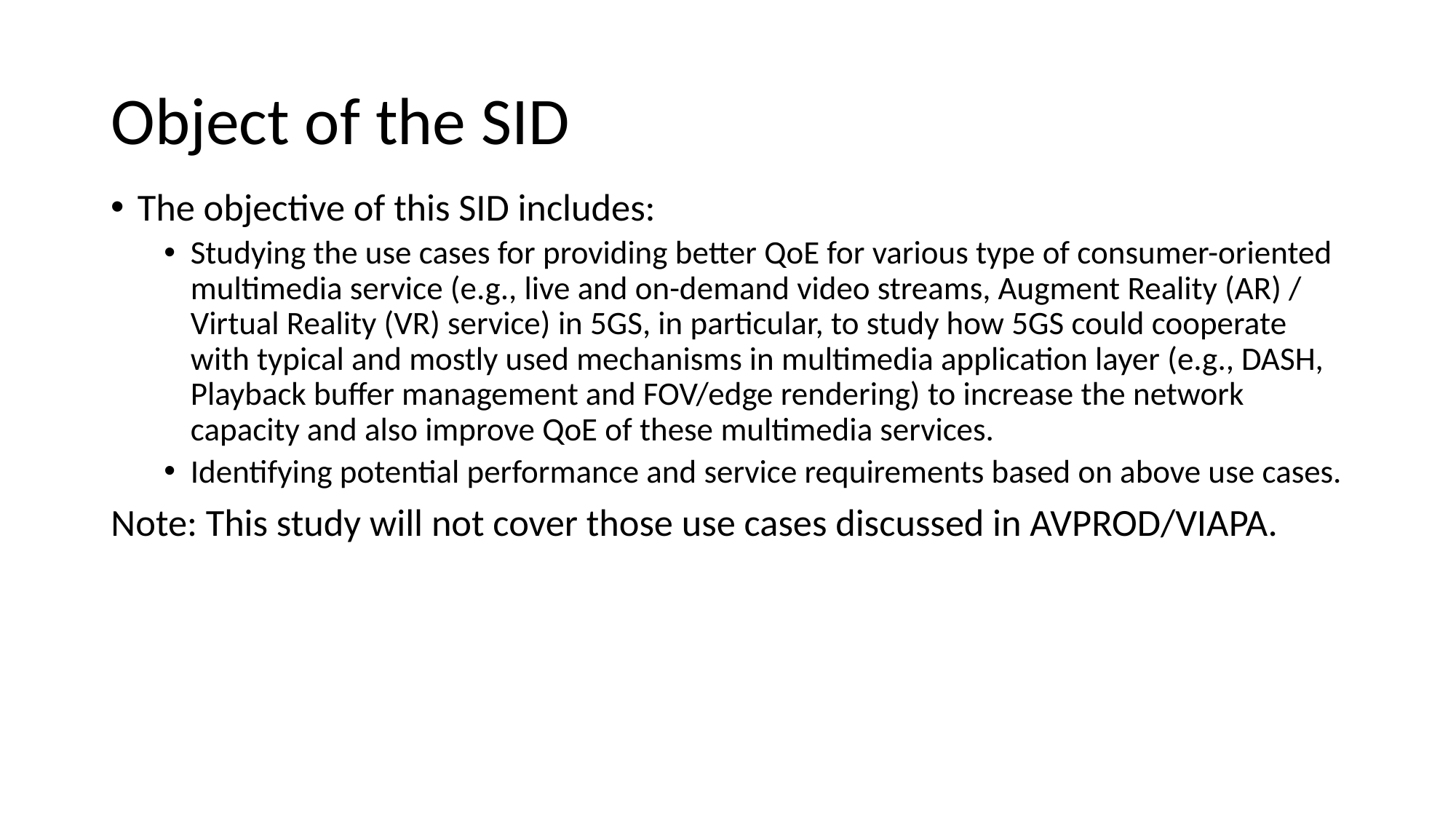

# Object of the SID
The objective of this SID includes:
Studying the use cases for providing better QoE for various type of consumer-oriented multimedia service (e.g., live and on-demand video streams, Augment Reality (AR) / Virtual Reality (VR) service) in 5GS, in particular, to study how 5GS could cooperate with typical and mostly used mechanisms in multimedia application layer (e.g., DASH, Playback buffer management and FOV/edge rendering) to increase the network capacity and also improve QoE of these multimedia services.
Identifying potential performance and service requirements based on above use cases.
Note: This study will not cover those use cases discussed in AVPROD/VIAPA.